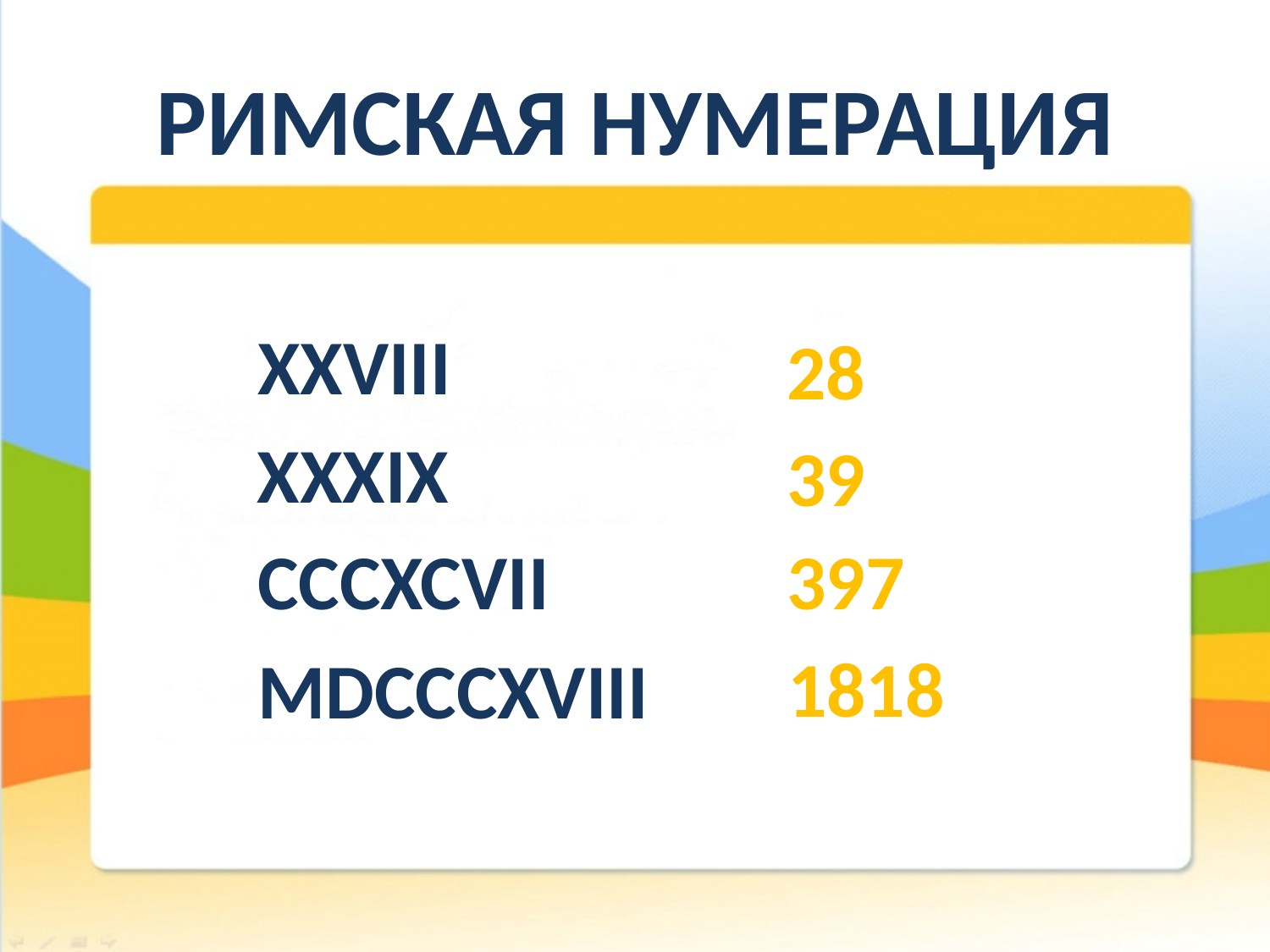

# РИМСКАЯ НУМЕРАЦИЯ
XXVIII
28
XXXIX
39
CCCXCVII
397
1818
MDCCCXVIII